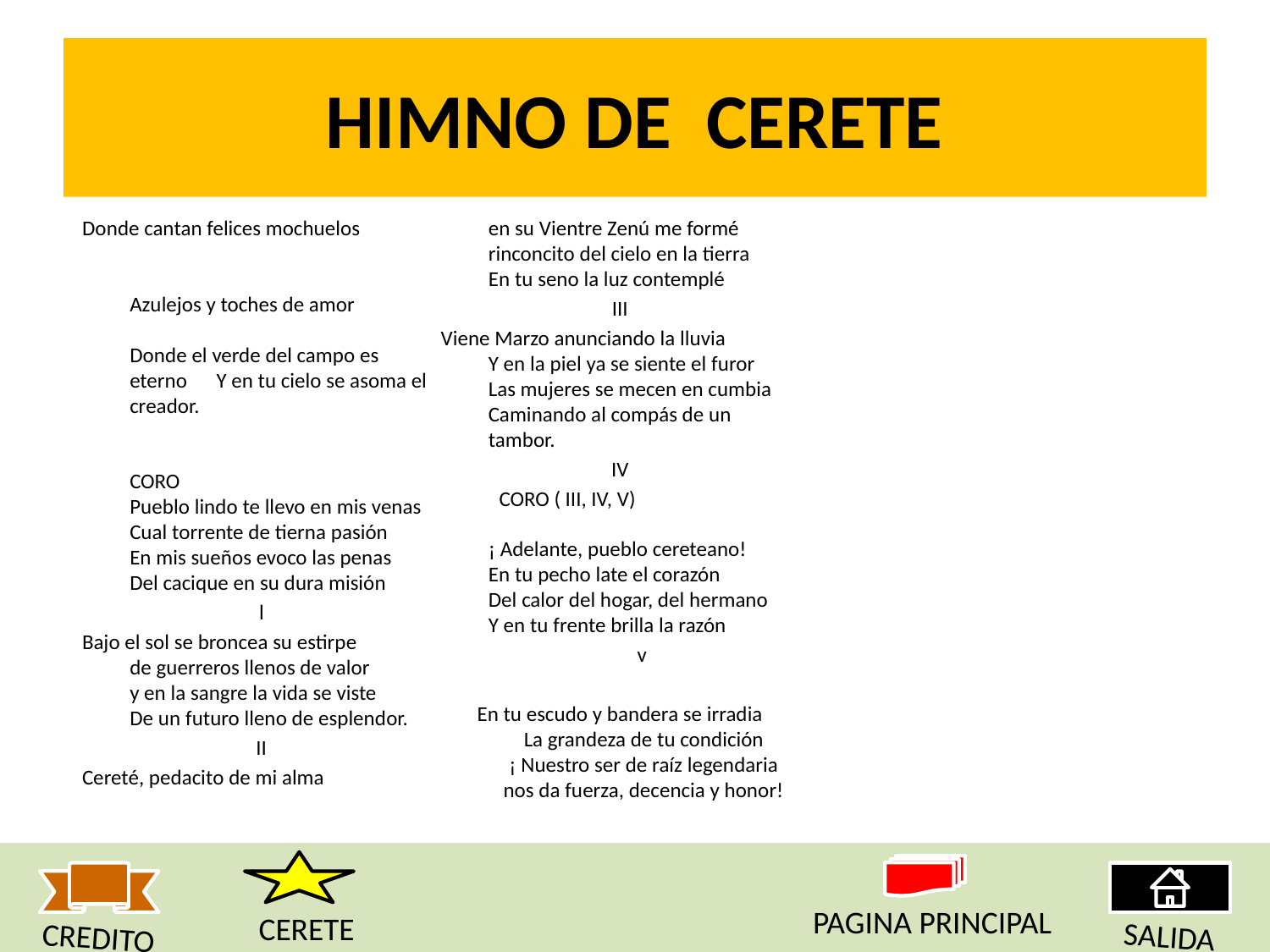

# HIMNO DE  CERETE
Donde cantan felices mochuelos
Azulejos y toches de amor
Donde el verde del campo es eterno      Y en tu cielo se asoma el creador.
CORO
Pueblo lindo te llevo en mis venas
Cual torrente de tierna pasión
En mis sueños evoco las penas
Del cacique en su dura misión
l
Bajo el sol se broncea su estirpe
de guerreros llenos de valor
y en la sangre la vida se viste
De un futuro lleno de esplendor.
II
Cereté, pedacito de mi alma
en su Vientre Zenú me formé
rinconcito del cielo en la tierra
En tu seno la luz contemplé
III
Viene Marzo anunciando la lluvia
Y en la piel ya se siente el furor
Las mujeres se mecen en cumbia
Caminando al compás de un tambor.
IV
            CORO ( III, IV, V)
¡ Adelante, pueblo cereteano!
En tu pecho late el corazón
Del calor del hogar, del hermano
Y en tu frente brilla la razón
         v

En tu escudo y bandera se irradia
La grandeza de tu condición
¡ Nuestro ser de raíz legendaria
nos da fuerza, decencia y honor!

PAGINA PRINCIPAL
CERETE
SALIDA
CREDITO